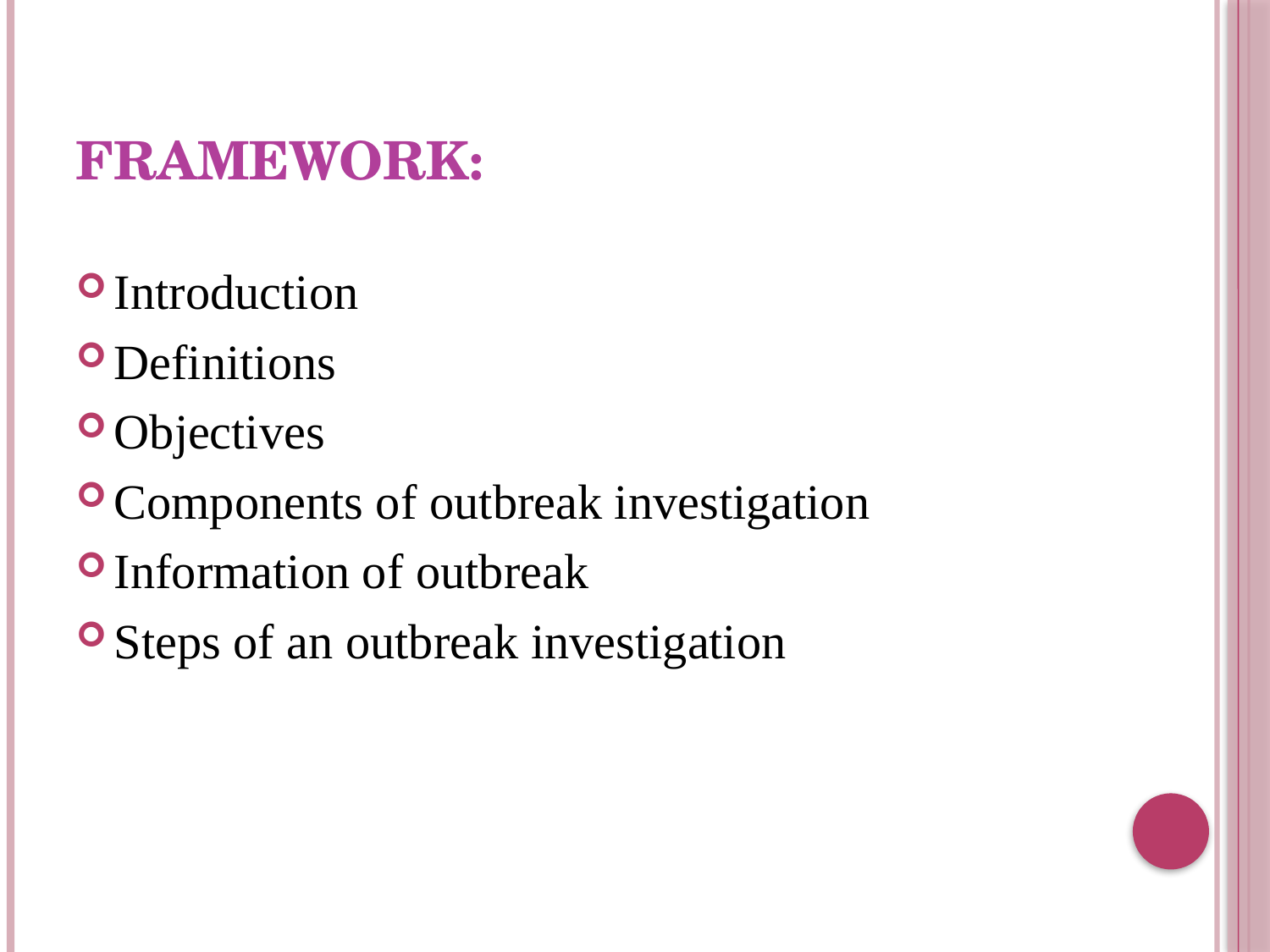

# Framework:
Introduction
Definitions
Objectives
Components of outbreak investigation
Information of outbreak
Steps of an outbreak investigation